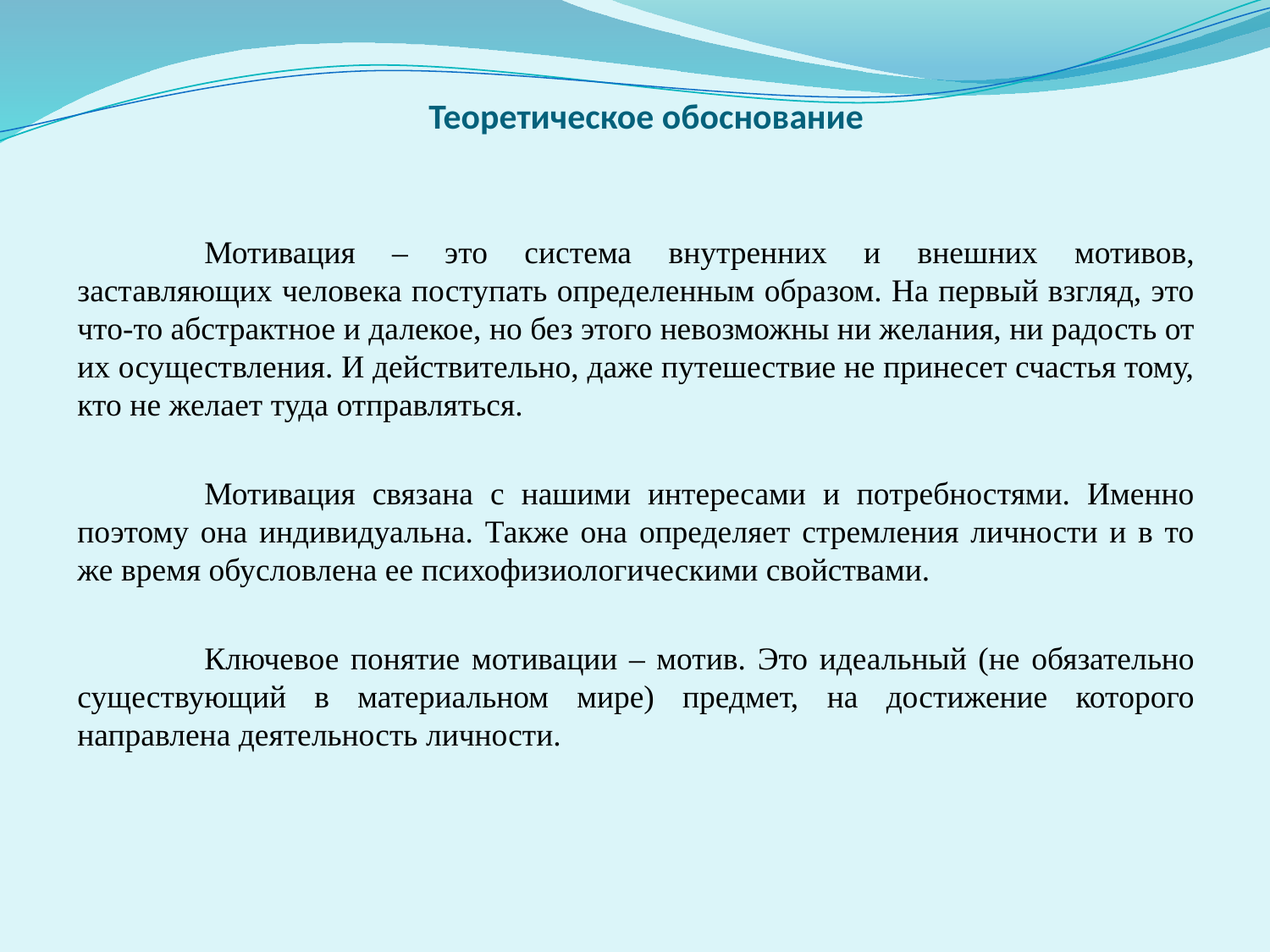

# Теоретическое обоснование

	Мотивация – это система внутренних и внешних мотивов, заставляющих человека поступать определенным образом. На первый взгляд, это что-то абстрактное и далекое, но без этого невозможны ни желания, ни радость от их осуществления. И действительно, даже путешествие не принесет счастья тому, кто не желает туда отправляться.

	Мотивация связана с нашими интересами и потребностями. Именно поэтому она индивидуальна. Также она определяет стремления личности и в то же время обусловлена ее психофизиологическими свойствами.

	Ключевое понятие мотивации – мотив. Это идеальный (не обязательно существующий в материальном мире) предмет, на достижение которого направлена деятельность личности.